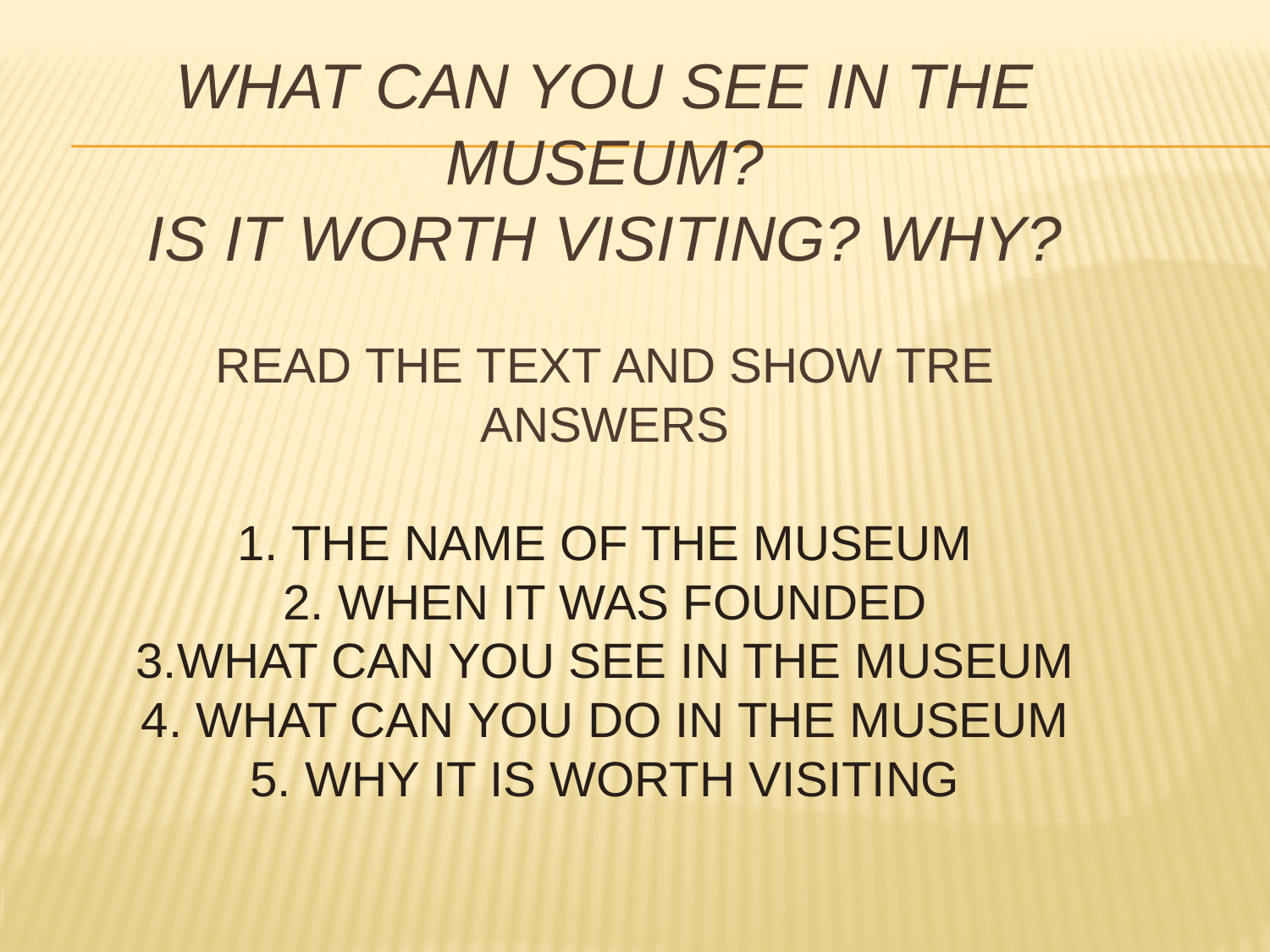

# What can you see in the museum? Is it worth visiting? why? READ THE TEXT AND SHOW TRE ANSWERS 1. THE NAME OF THE MUSEUM 2. WHEN It WAS FOUNDED 3.WHAT CAN YOU SEE IN THE MUSEUM 4. WHAT CAN YOU DO IN THE MUSEUM 5. WHY IT IS WORTH VISITING